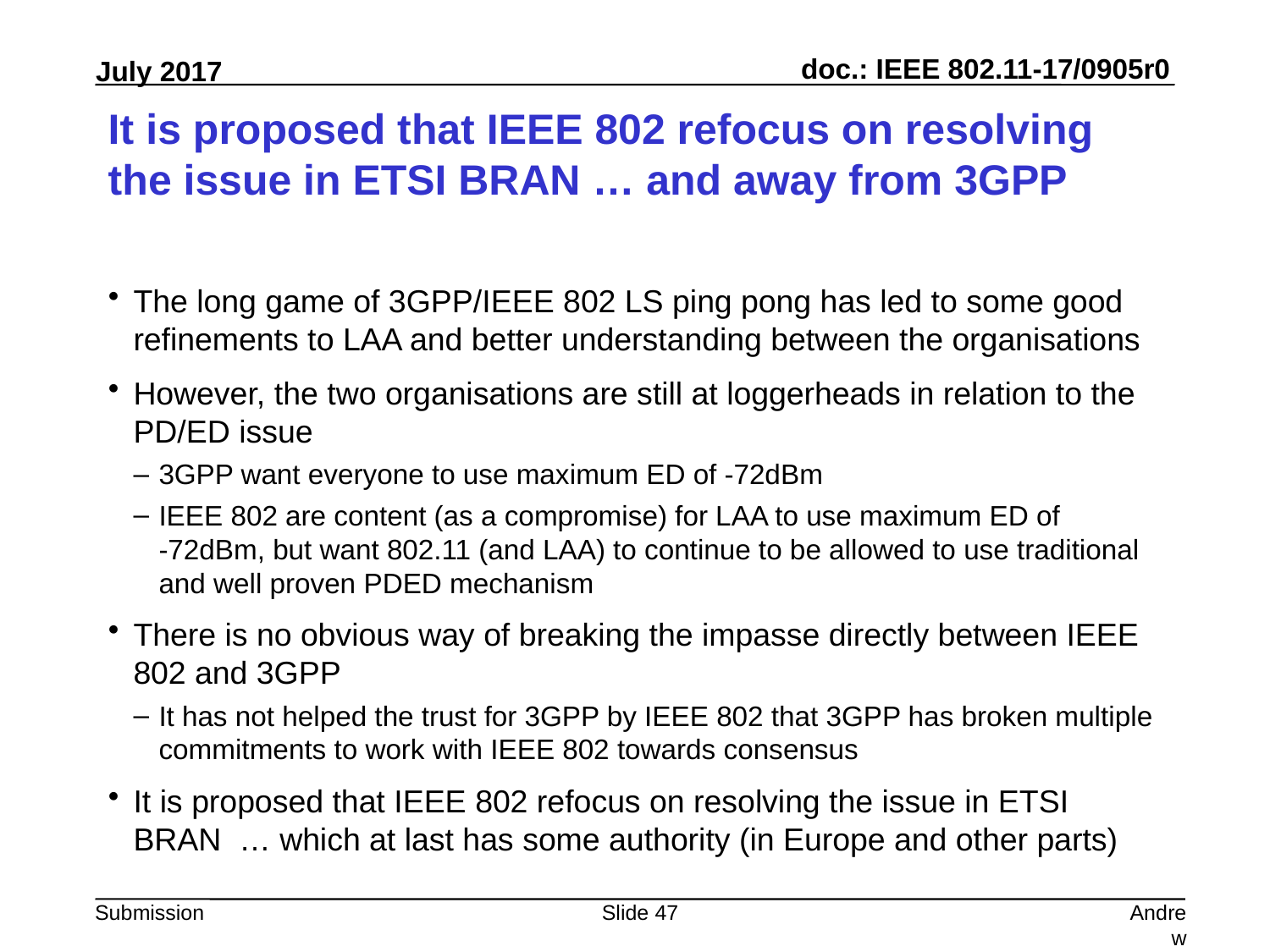

# It is proposed that IEEE 802 refocus on resolving the issue in ETSI BRAN … and away from 3GPP
The long game of 3GPP/IEEE 802 LS ping pong has led to some good refinements to LAA and better understanding between the organisations
However, the two organisations are still at loggerheads in relation to the PD/ED issue
3GPP want everyone to use maximum ED of -72dBm
IEEE 802 are content (as a compromise) for LAA to use maximum ED of
-72dBm, but want 802.11 (and LAA) to continue to be allowed to use traditional  and well proven PDED mechanism
There is no obvious way of breaking the impasse directly between IEEE 802 and 3GPP
It has not helped the trust for 3GPP by IEEE 802 that 3GPP has broken multiple commitments to work with IEEE 802 towards consensus
It is proposed that IEEE 802 refocus on resolving the issue in ETSI BRAN  … which at last has some authority (in Europe and other parts)
Slide 47
Andrew Myles, Cisco